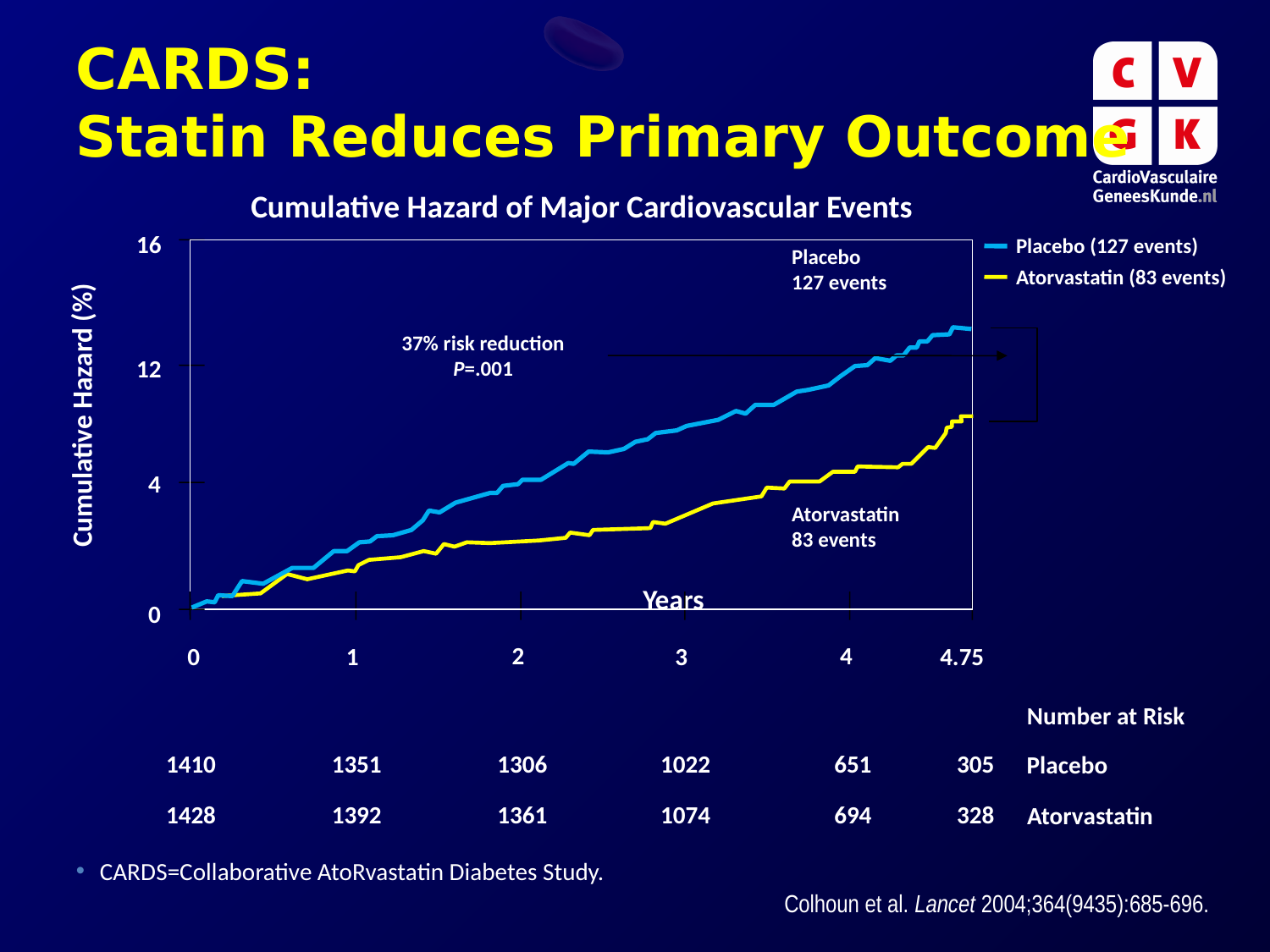

CARDS:
Statin Reduces Primary Outcome
Cumulative Hazard of Major Cardiovascular Events
16
Placebo (127 events)
Placebo
127 events

37% risk reduction
P=.001

Atorvastatin
83 events
Years

Atorvastatin (83 events)

12
Cumulative Hazard (%)
4
0
2
4
0
1
3
4.75
Number at Risk
1410
1351
1306
1022
651
305
Placebo
1428
1392
1361
1074
694
328
Atorvastatin
CARDS=Collaborative AtoRvastatin Diabetes Study.
Colhoun et al. Lancet 2004;364(9435):685-696.